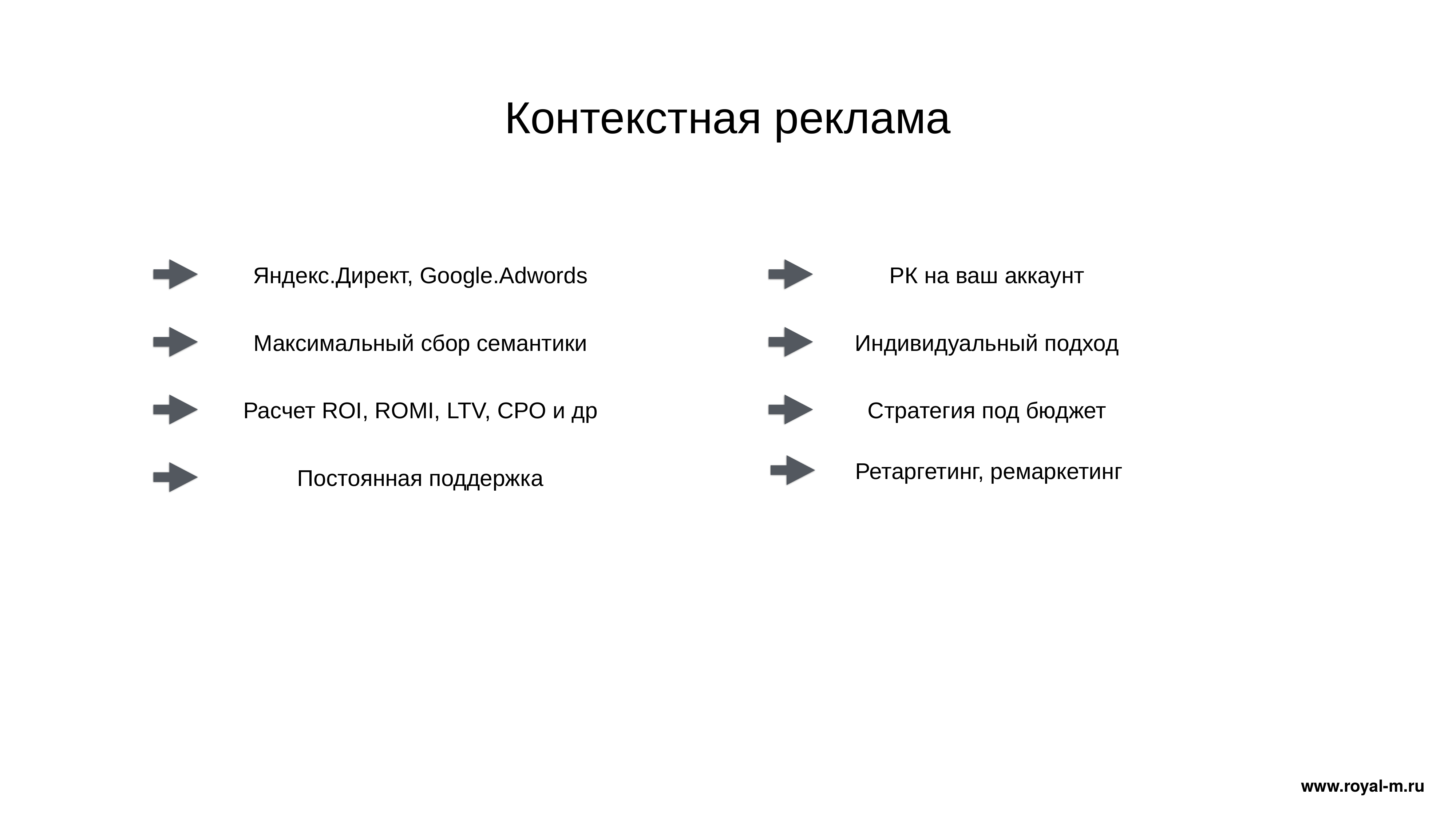

Контекстная реклама
Яндекс.Директ, Google.Adwords
РК на ваш аккаунт

Максимальный сбор семантики
Индивидуальный подход

Расчет ROI, ROMI, LTV, CPO и др
Стратегия под бюджет

Ретаргетинг, ремаркетинг

Постоянная поддержка

www.royal-m.ru